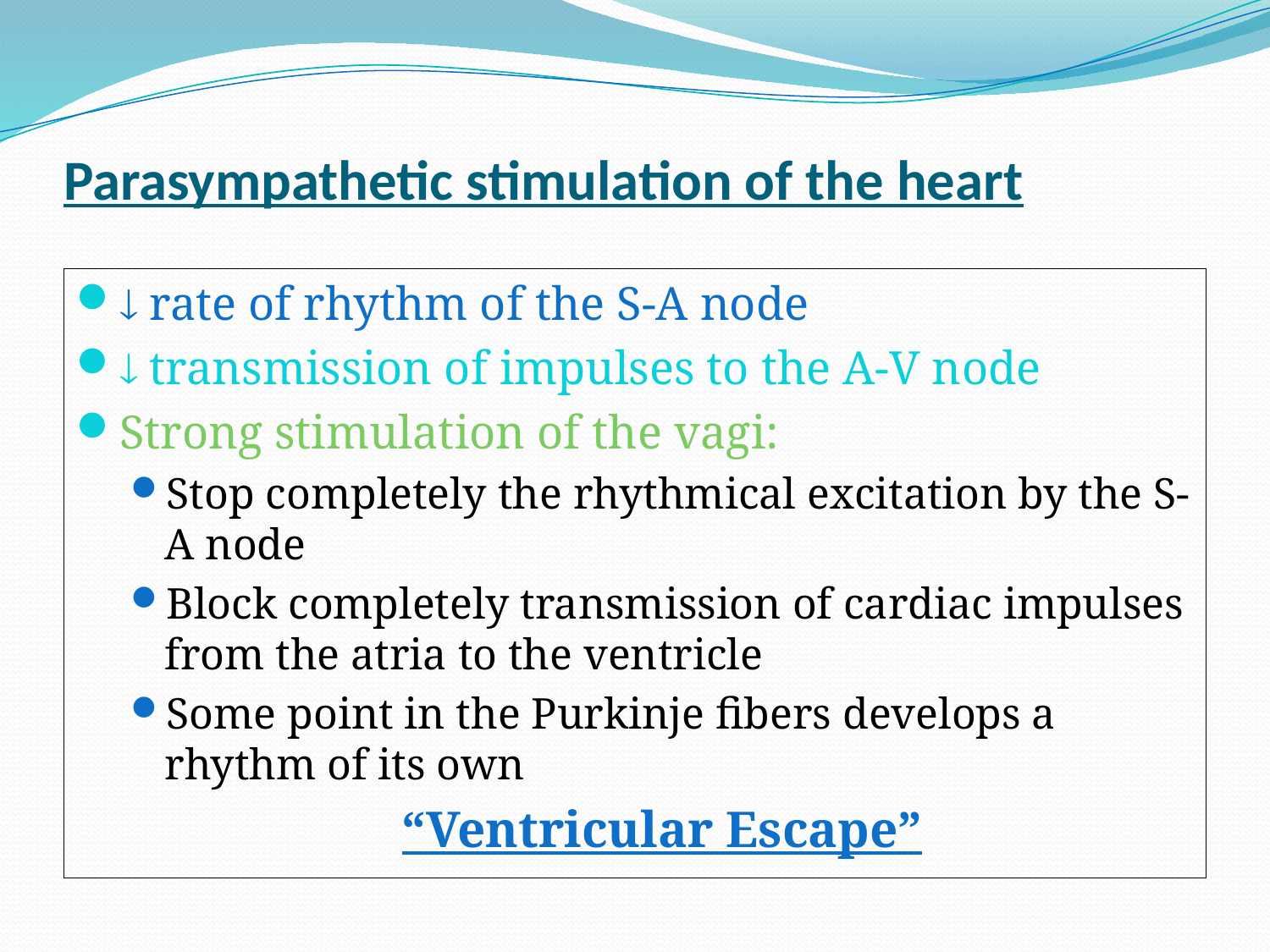

# Parasympathetic stimulation of the heart
↓ rate of rhythm of the S-A node
↓ transmission of impulses to the A-V node
Strong stimulation of the vagi:
Stop completely the rhythmical excitation by the S-A node
Block completely transmission of cardiac impulses from the atria to the ventricle
Some point in the Purkinje fibers develops a rhythm of its own
“Ventricular Escape”